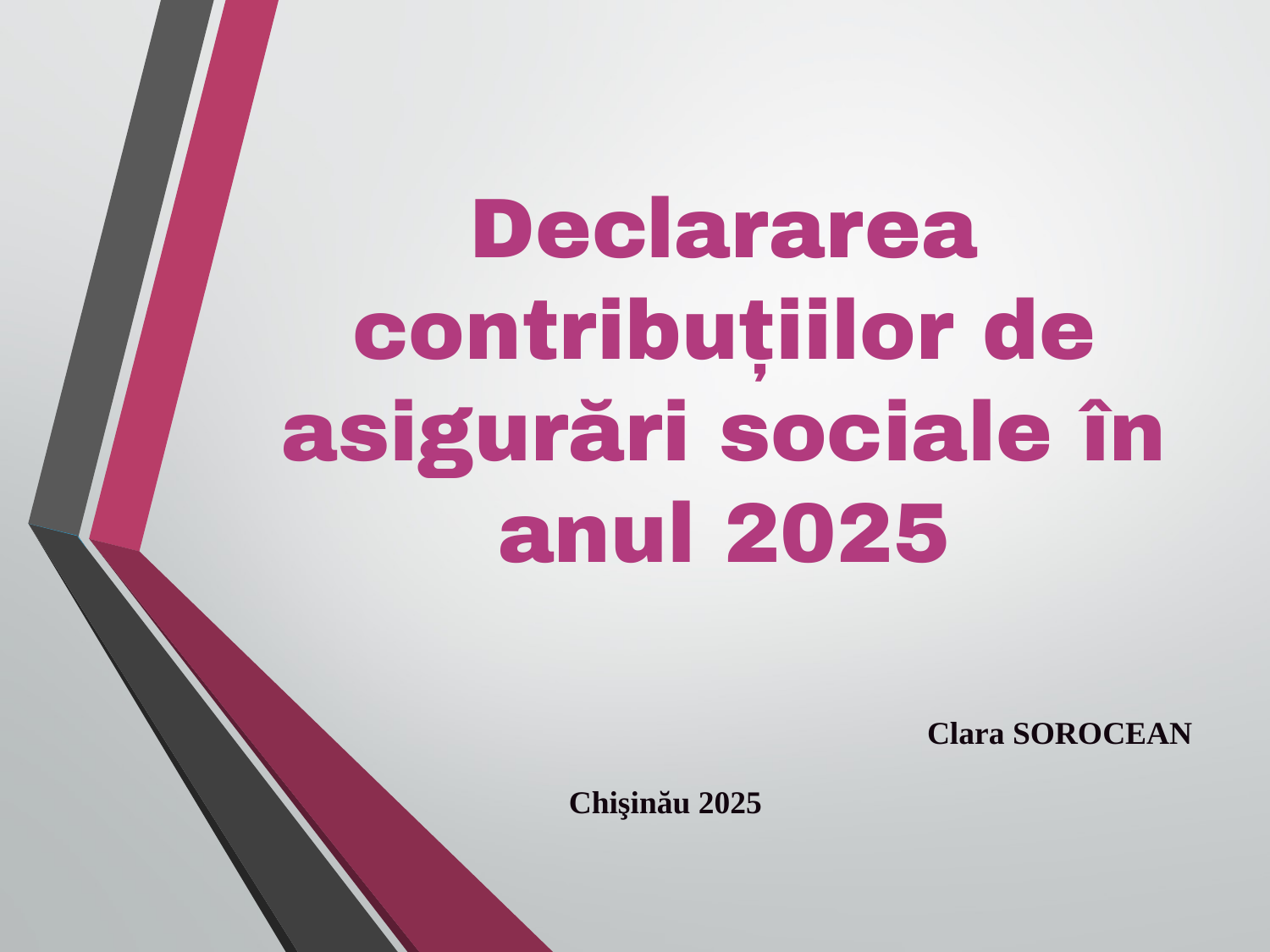

# Declararea contribuţiilor de asigurări sociale în anul 2025
Clara SOROCEAN
Chişinău 2025